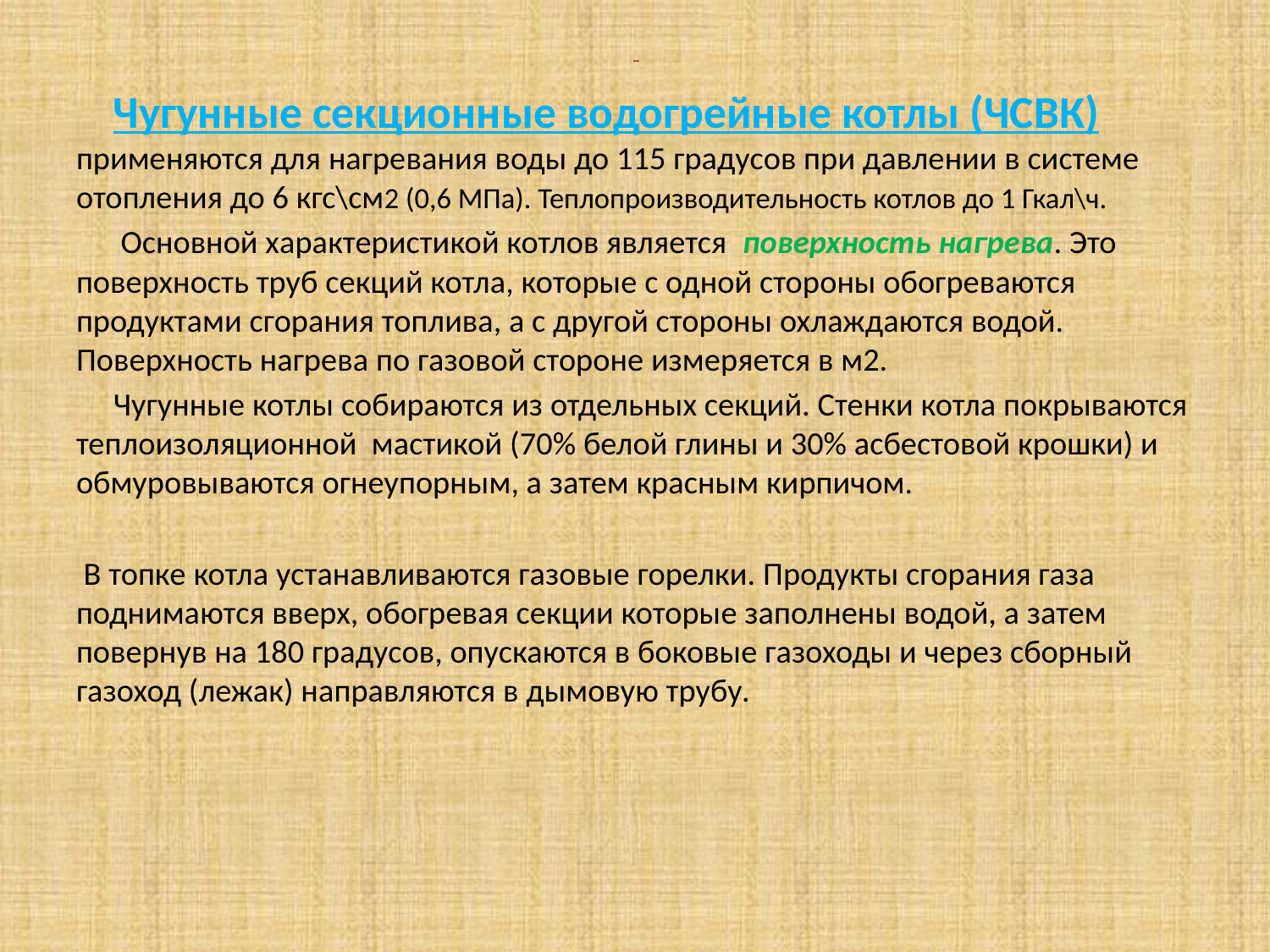

#
     Чугунные секционные водогрейные котлы (ЧСВК) применяются для нагревания воды до 115 градусов при давлении в системе отопления до 6 кгс\см2 (0,6 МПа). Теплопроизводительность котлов до 1 Гкал\ч.
      Основной характеристикой котлов является  поверхность нагрева. Это поверхность труб секций котла, которые с одной стороны обогреваются продуктами сгорания топлива, а с другой стороны охлаждаются водой. Поверхность нагрева по газовой стороне измеряется в м2.
     Чугунные котлы собираются из отдельных секций. Стенки котла покрываются теплоизоляционной  мастикой (70% белой глины и 30% асбестовой крошки) и обмуровываются огнеупорным, а затем красным кирпичом.

 В топке котла устанавливаются газовые горелки. Продукты сгорания газа поднимаются вверх, обогревая секции которые заполнены водой, а затем повернув на 180 градусов, опускаются в боковые газоходы и через сборный газоход (лежак) направляются в дымовую трубу.